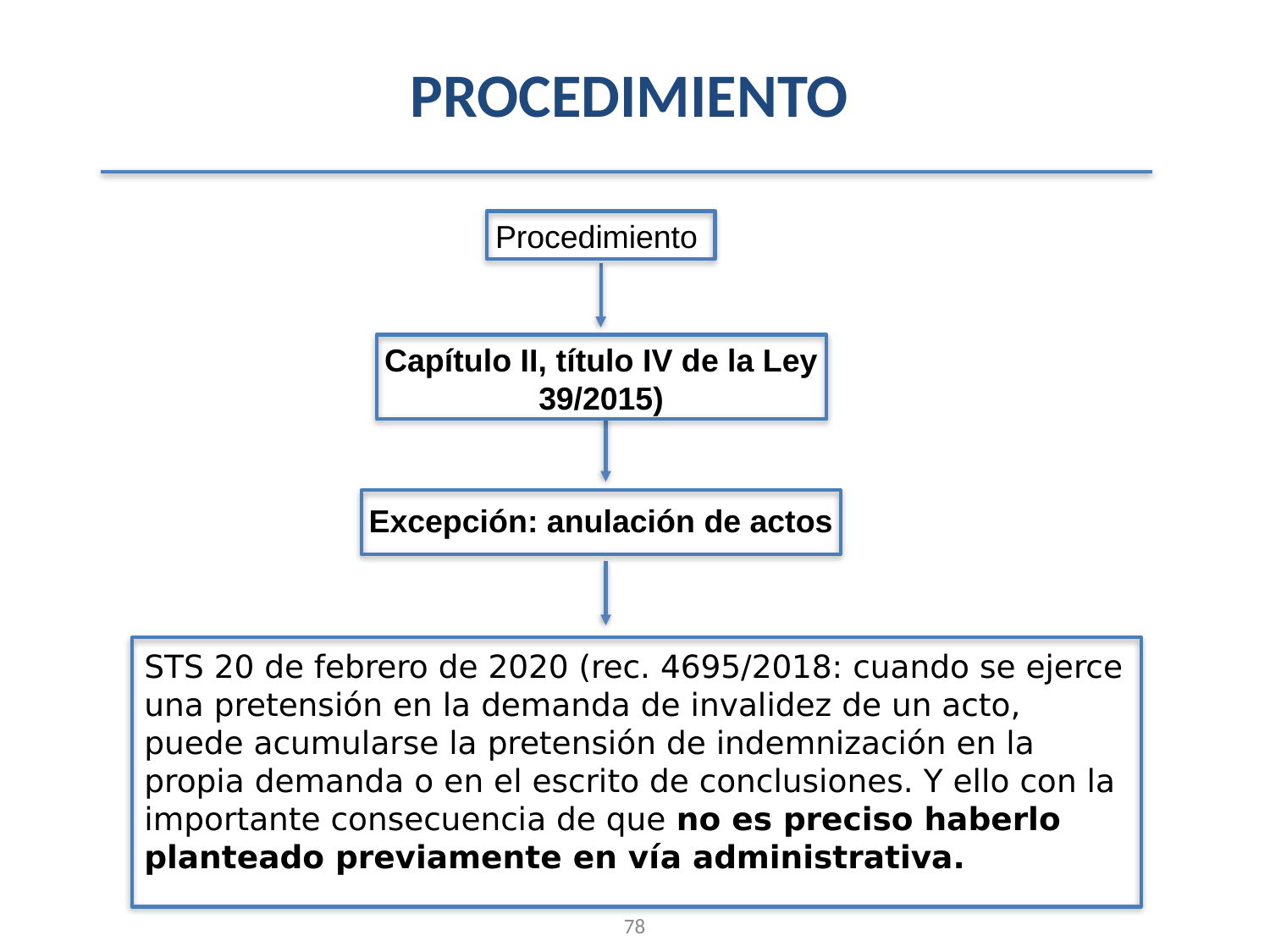

PROCEDIMIENTO

Procedimiento

Capítulo II, título IV de la Ley 39/2015)

Excepción: anulación de actos

STS 20 de febrero de 2020 (rec. 4695/2018: cuando se ejerce una pretensión en la demanda de invalidez de un acto, puede acumularse la pretensión de indemnización en la propia demanda o en el escrito de conclusiones. Y ello con la importante consecuencia de que no es preciso haberlo planteado previamente en vía administrativa.

78